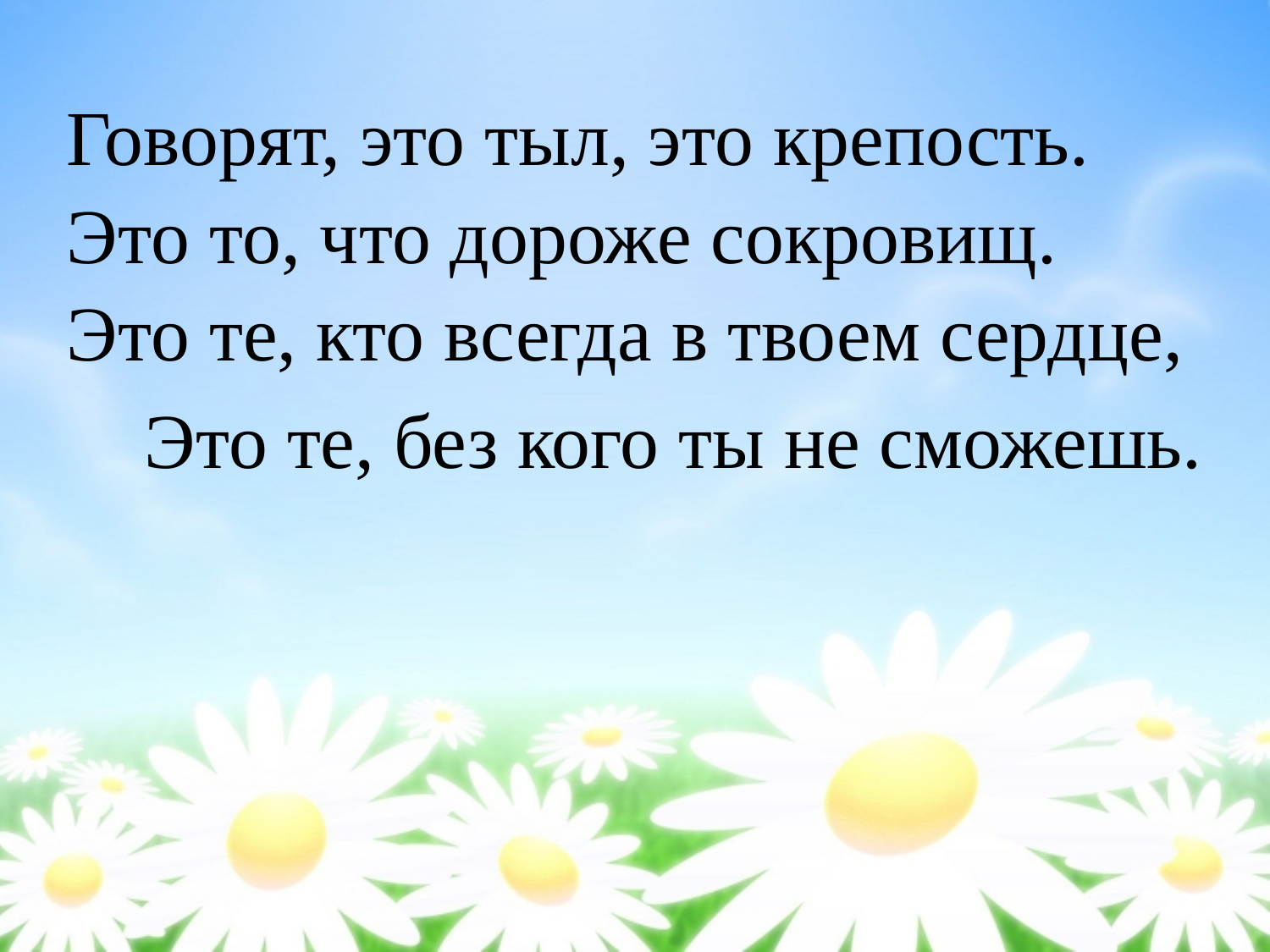

Говорят, это тыл, это крепость.
Это то, что дороже сокровищ.
Это те, кто всегда в твоем сердце,
    Это те, без кого ты не сможешь.